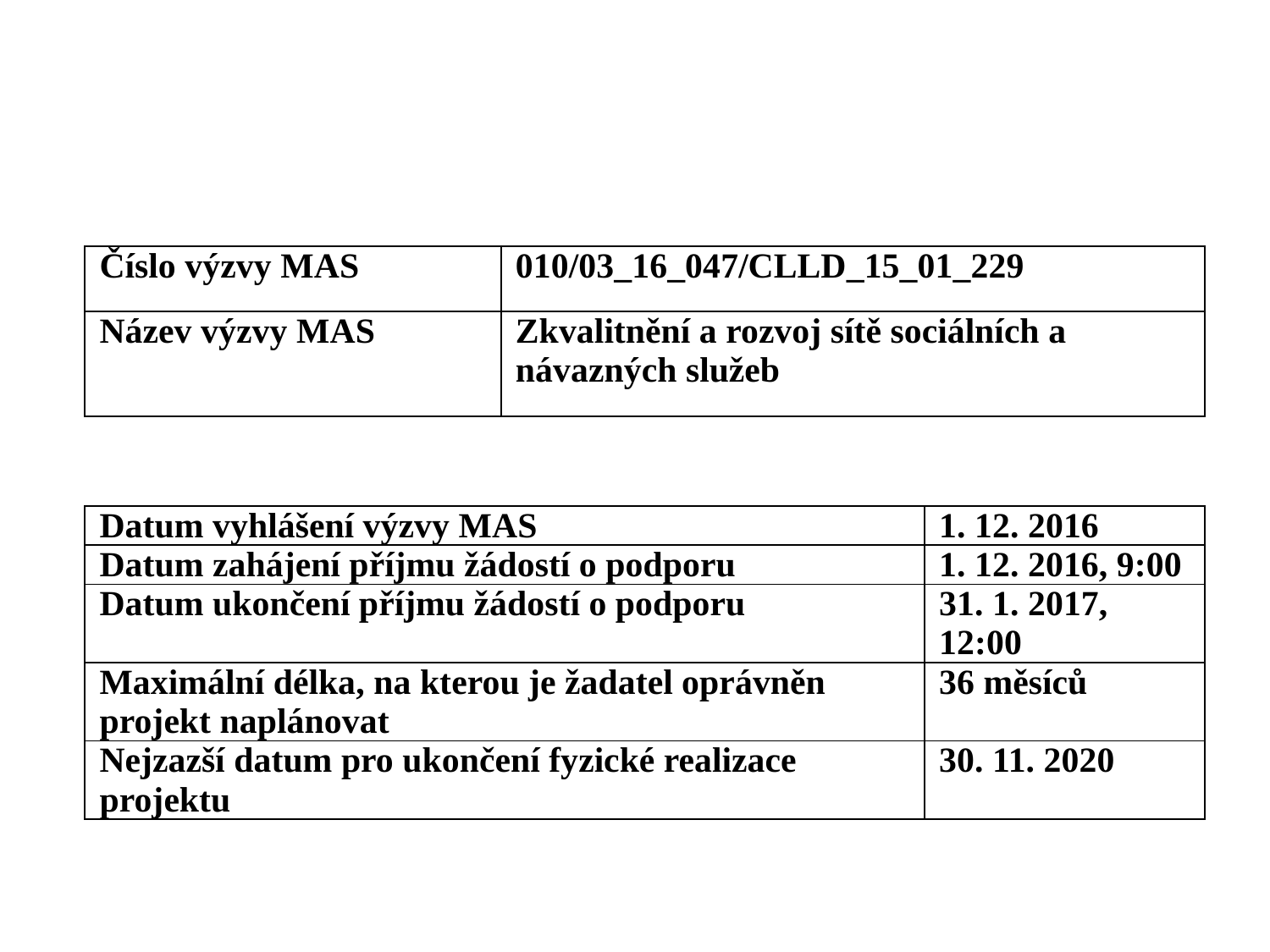

| Číslo výzvy MAS | 010/03\_16\_047/CLLD\_15\_01\_229 |
| --- | --- |
| Název výzvy MAS | Zkvalitnění a rozvoj sítě sociálních a návazných služeb |

| Datum vyhlášení výzvy MAS | 1. 12. 2016 |
| --- | --- |
| Datum zahájení příjmu žádostí o podporu | 1. 12. 2016, 9:00 |
| Datum ukončení příjmu žádostí o podporu | 31. 1. 2017, 12:00 |
| Maximální délka, na kterou je žadatel oprávněn projekt naplánovat | 36 měsíců |
| Nejzazší datum pro ukončení fyzické realizace projektu | 30. 11. 2020 |